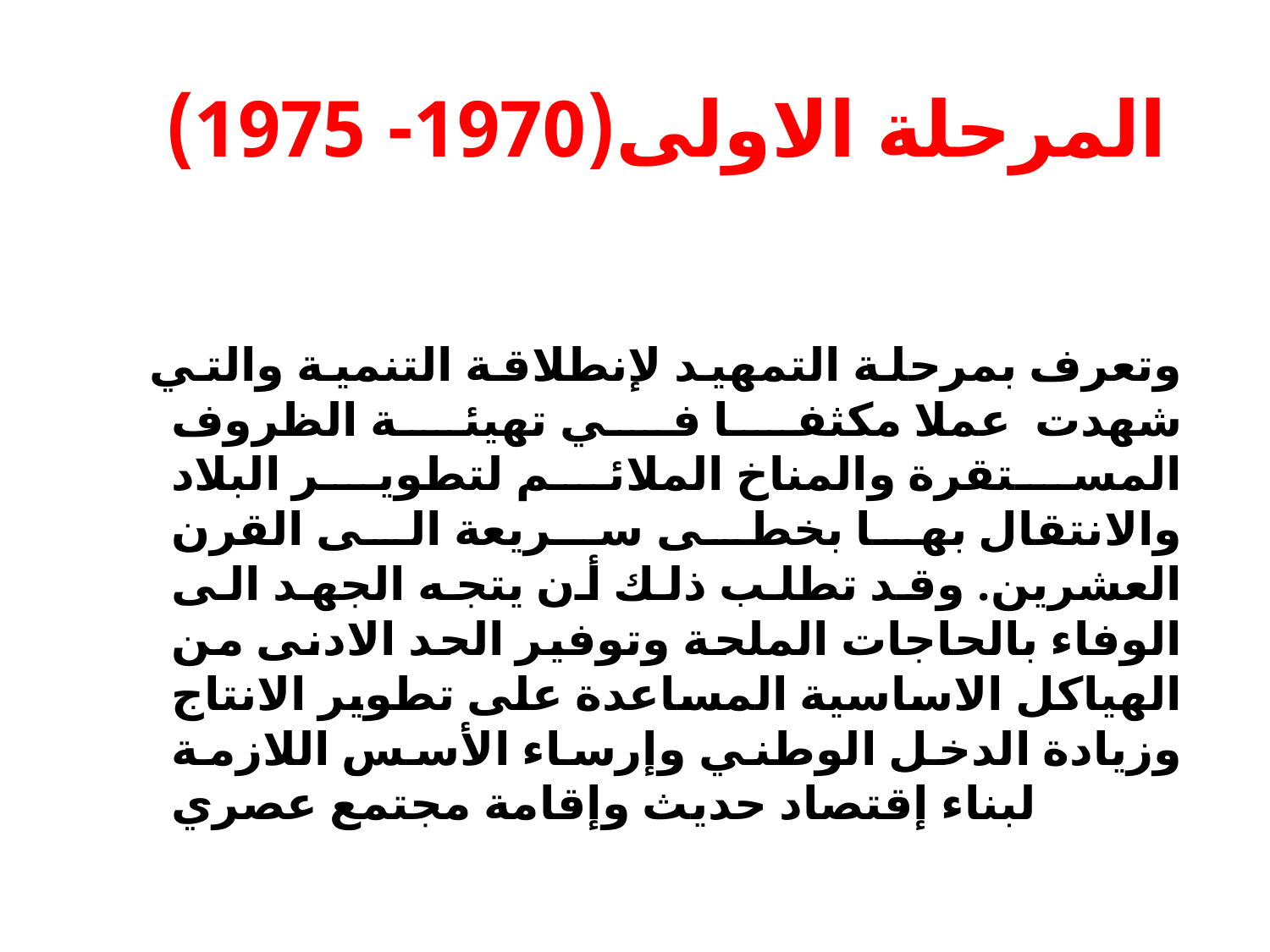

# المرحلة الاولى(1970- 1975)

 وتعرف بمرحلة التمهيد لإنطلاقة التنمية والتي شهدت  عملا مكثفا في تهيئة الظروف المستقرة والمناخ الملائم لتطوير البلاد والانتقال بها بخطى سريعة الى القرن العشرين. وقد تطلب ذلك أن يتجه الجهد الى الوفاء بالحاجات الملحة وتوفير الحد الادنى من الهياكل الاساسية المساعدة على تطوير الانتاج وزيادة الدخل الوطني وإرساء الأسس اللازمة لبناء إقتصاد حديث وإقامة مجتمع عصري